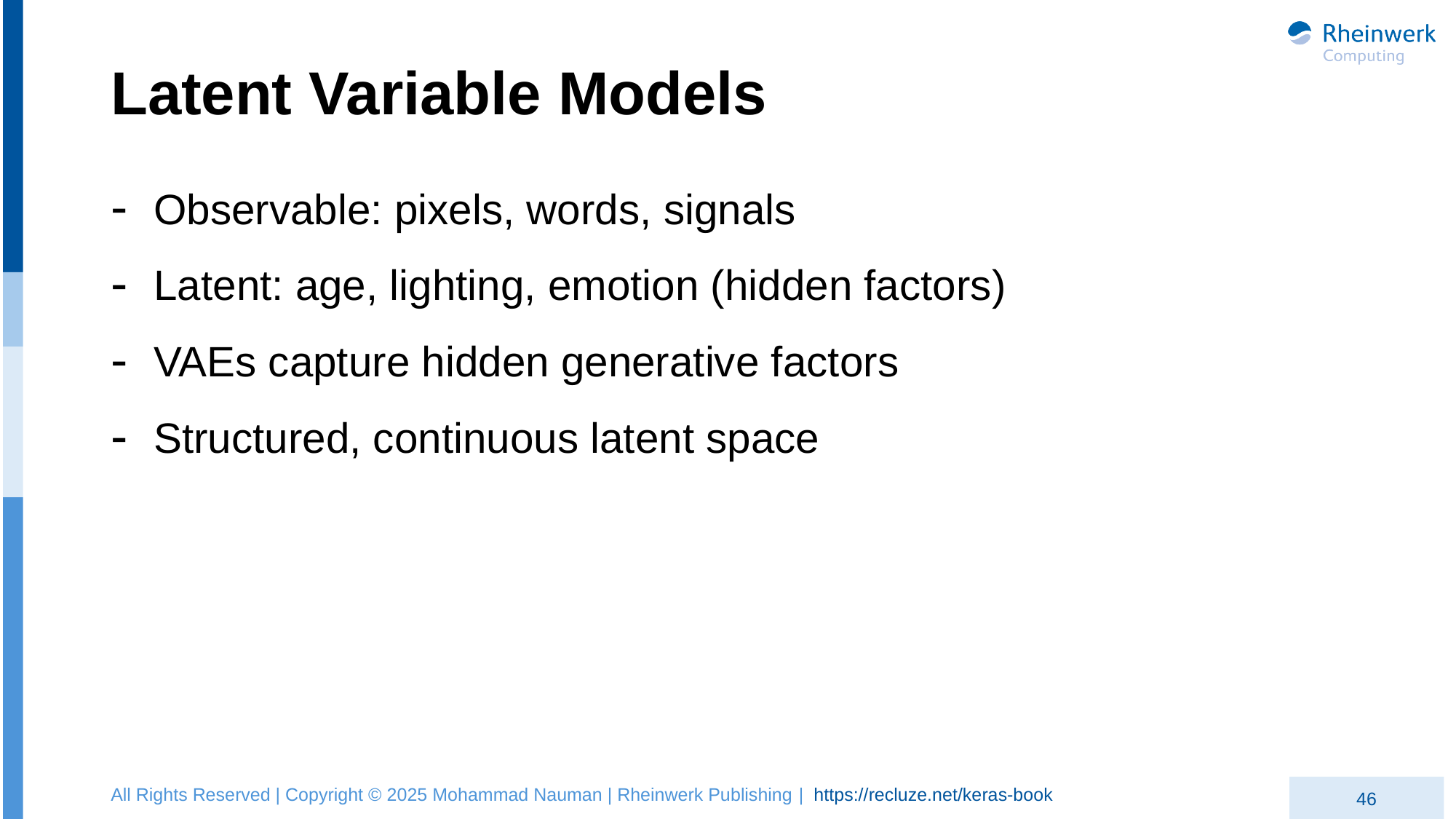

# Latent Variable Models
Observable: pixels, words, signals
Latent: age, lighting, emotion (hidden factors)
VAEs capture hidden generative factors
Structured, continuous latent space